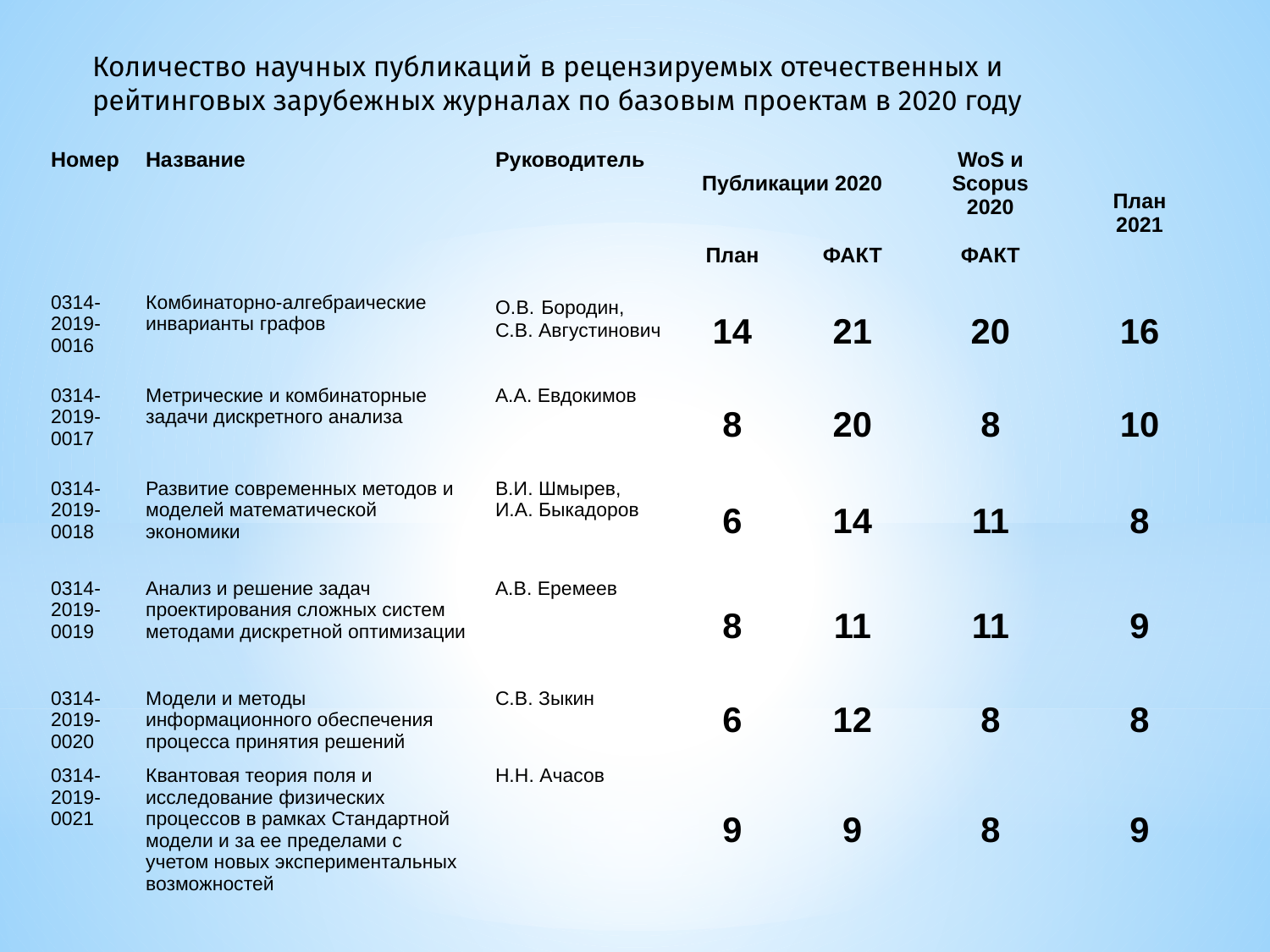

# Количество научных публикаций в рецензируемых отечественных и рейтинговых зарубежных журналах по базовым проектам в 2020 году
| Номер | Название | Руководитель | Публикации 2020 |  | WoS и Scopus 2020 | План 2021 |
| --- | --- | --- | --- | --- | --- | --- |
|  |  |  | План | ФАКТ | ФАКТ |  |
| 0314- 2019- 0016 | Комбинаторно-алгебраические инварианты графов | О.В. Бородин, С.В. Августинович | 14 | 21 | 20 | 16 |
| 0314- 2019- 0017 | Метрические и комбинаторные задачи дискретного анализа | А.А. Евдокимов | 8 | 20 | 8 | 10 |
| 0314- 2019- 0018 | Развитие современных методов и моделей математической экономики | В.И. Шмырев, И.А. Быкадоров | 6 | 14 | 11 | 8 |
| 0314- 2019- 0019 | Анализ и решение задач проектирования сложных систем методами дискретной оптимизации | А.В. Еремеев | 8 | 11 | 11 | 9 |
| 0314- 2019- 0020 | Модели и методы информационного обеспечения процесса принятия решений | С.В. Зыкин | 6 | 12 | 8 | 8 |
| 0314- 2019- 0021 | Квантовая теория поля и исследование физических процессов в рамках Стандартной модели и за ее пределами с учетом новых экспериментальных возможностей | Н.Н. Ачасов | 9 | 9 | 8 | 9 |